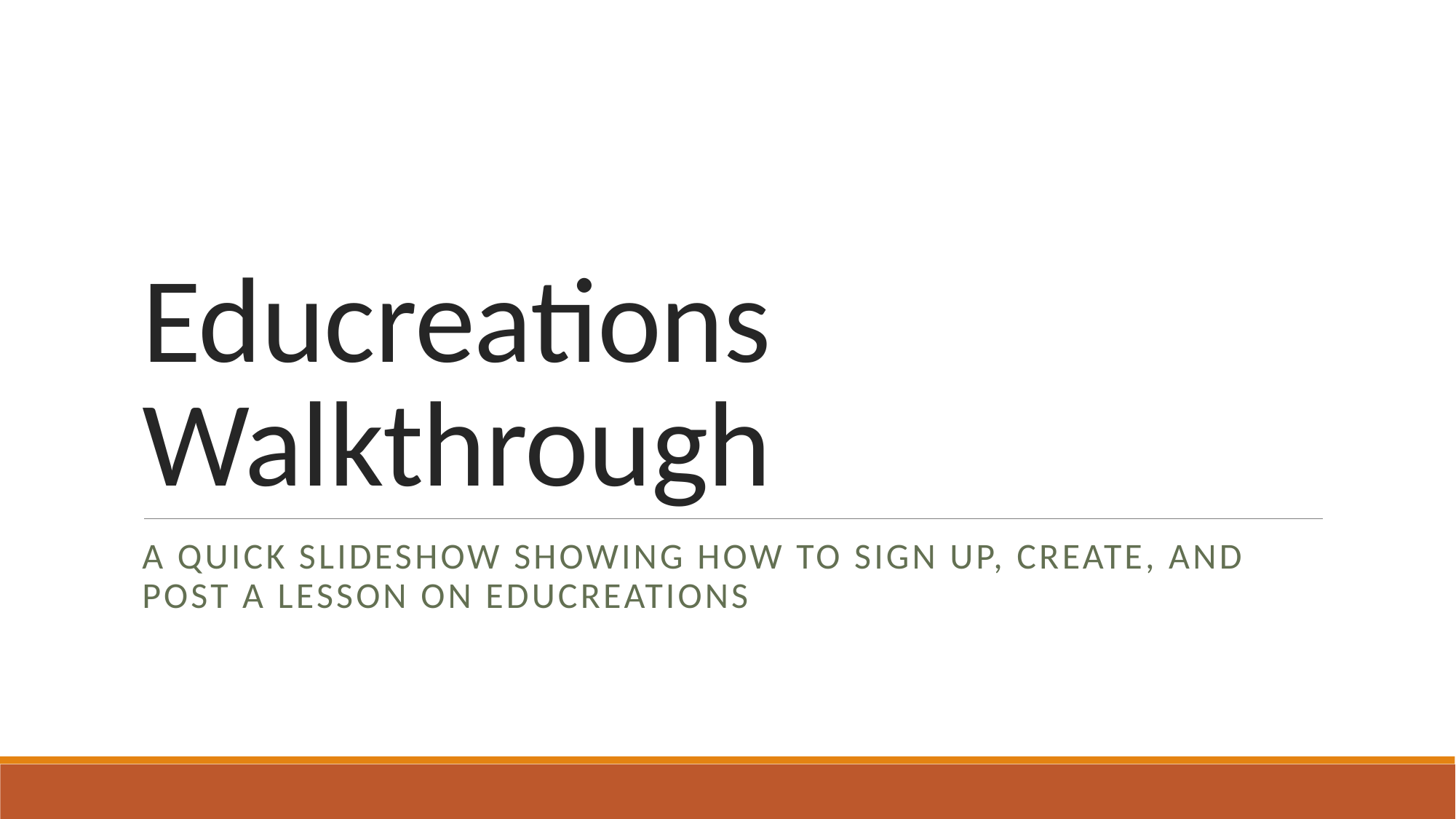

# Educreations Walkthrough
A Quick slideshow showing how to sign up, create, and post a lesson on Educreations